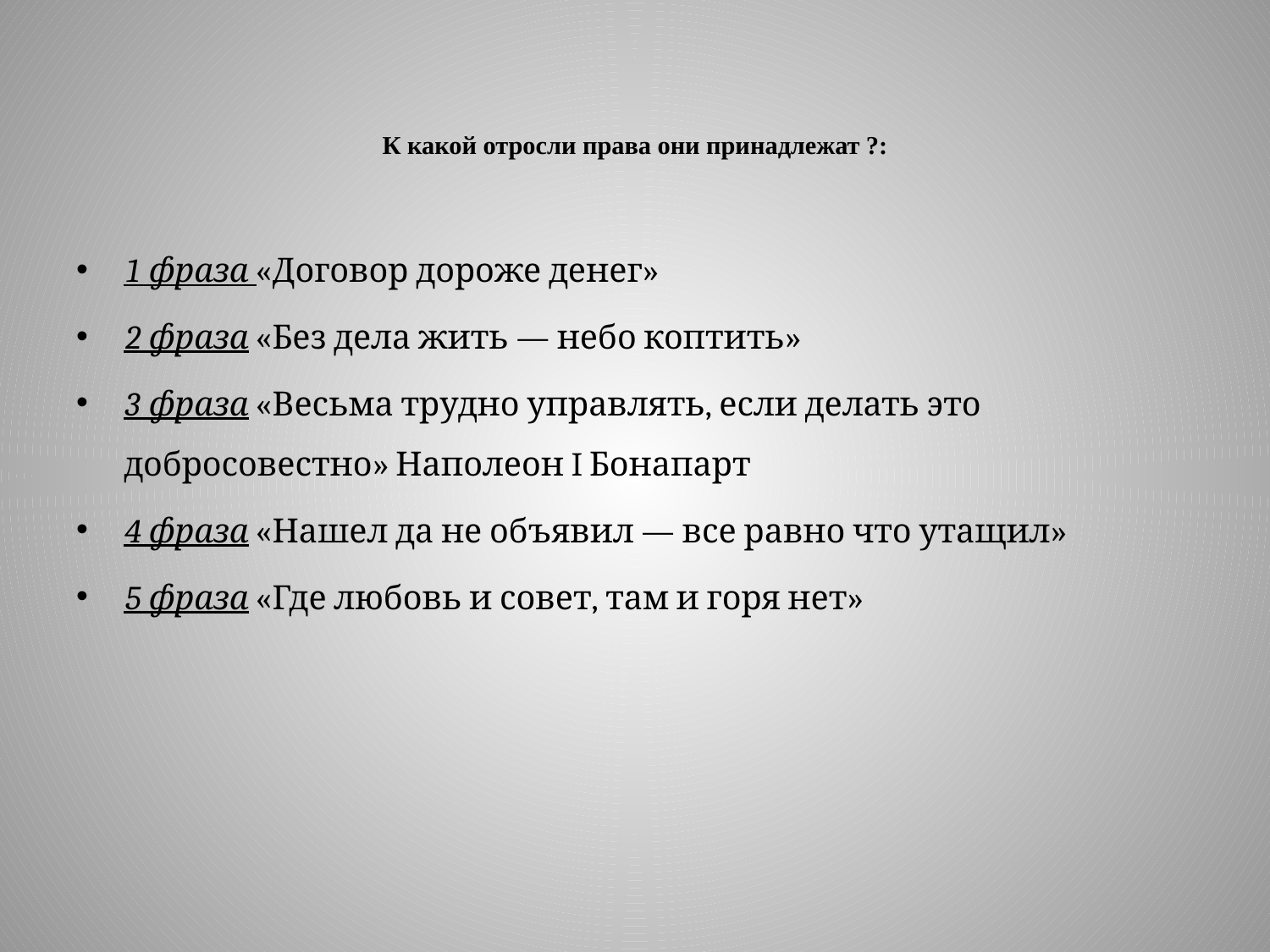

# К какой отросли права они принадлежат ?:
1 фраза «Договор дороже денег»
2 фраза «Без дела жить — небо коптить»
3 фраза «Весьма трудно управлять, если делать это добросовестно» Наполеон I Бонапарт
4 фраза «Нашел да не объявил — все равно что утащил»
5 фраза «Где любовь и совет, там и горя нет»